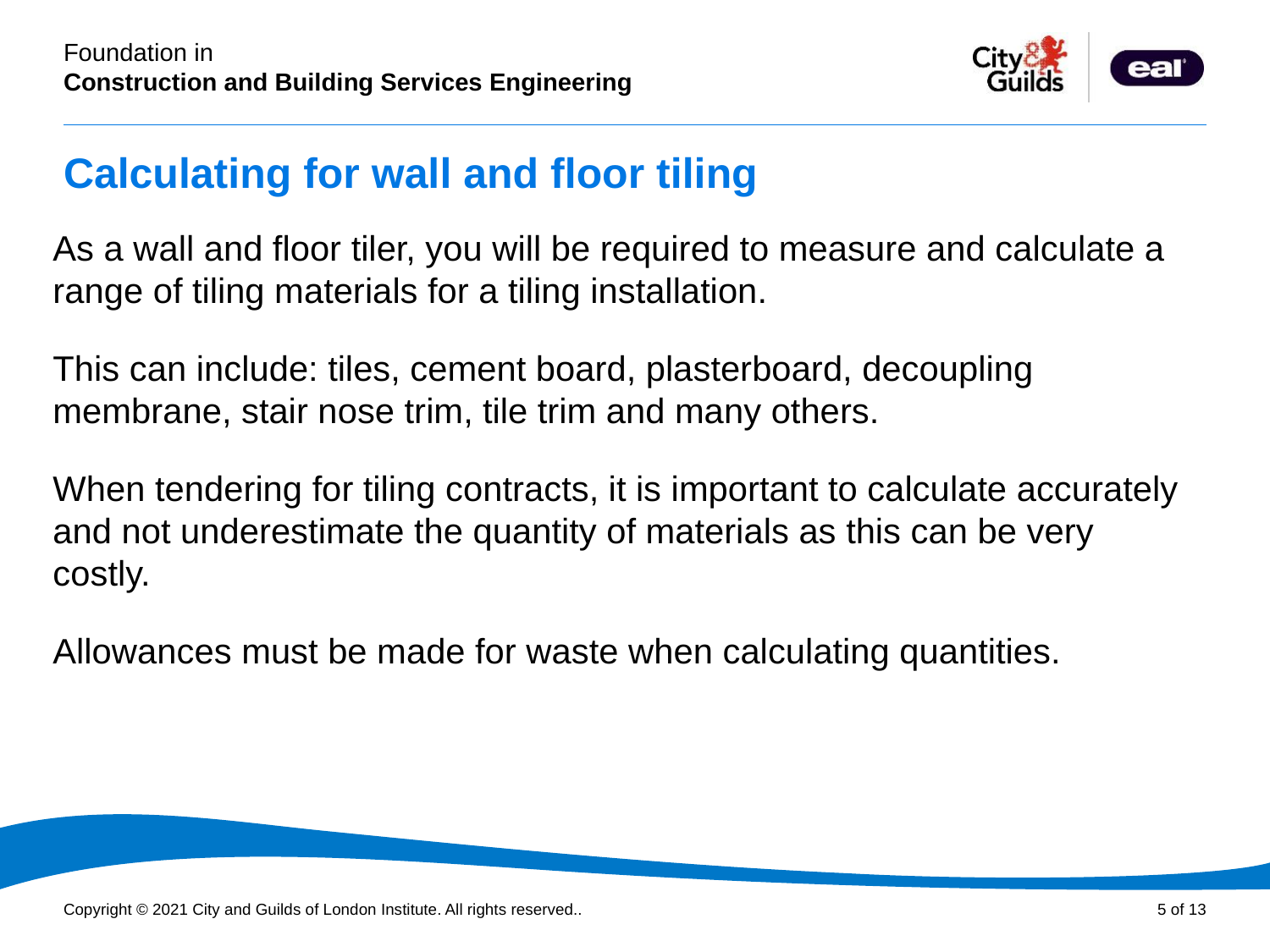

# Calculating for wall and floor tiling
As a wall and floor tiler, you will be required to measure and calculate a range of tiling materials for a tiling installation.
This can include: tiles, cement board, plasterboard, decoupling membrane, stair nose trim, tile trim and many others.
When tendering for tiling contracts, it is important to calculate accurately and not underestimate the quantity of materials as this can be very costly.
Allowances must be made for waste when calculating quantities.